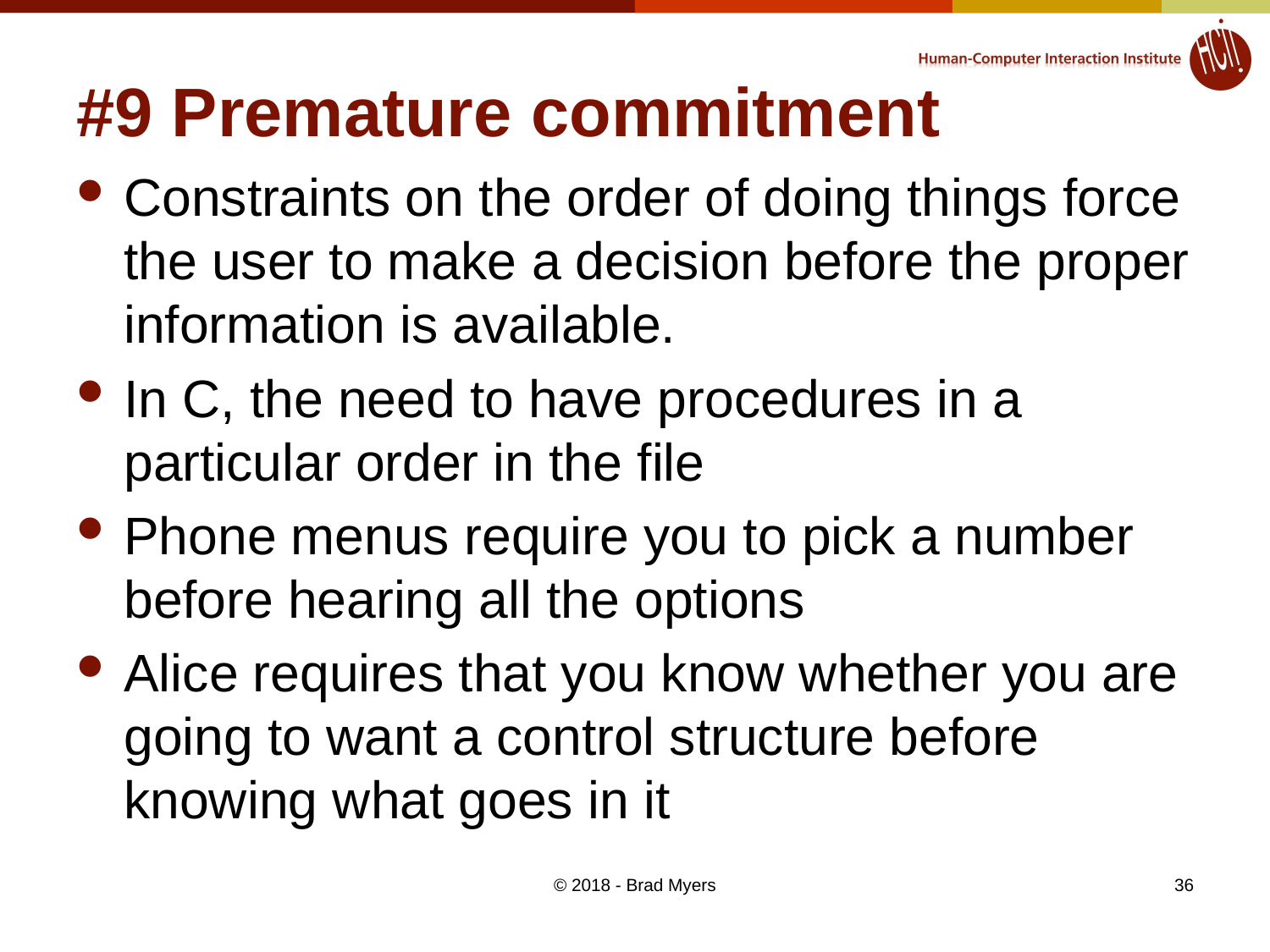

# #9 Premature commitment
Constraints on the order of doing things force the user to make a decision before the proper information is available.
In C, the need to have procedures in a particular order in the file
Phone menus require you to pick a number before hearing all the options
Alice requires that you know whether you are going to want a control structure before knowing what goes in it
© 2018 - Brad Myers
36